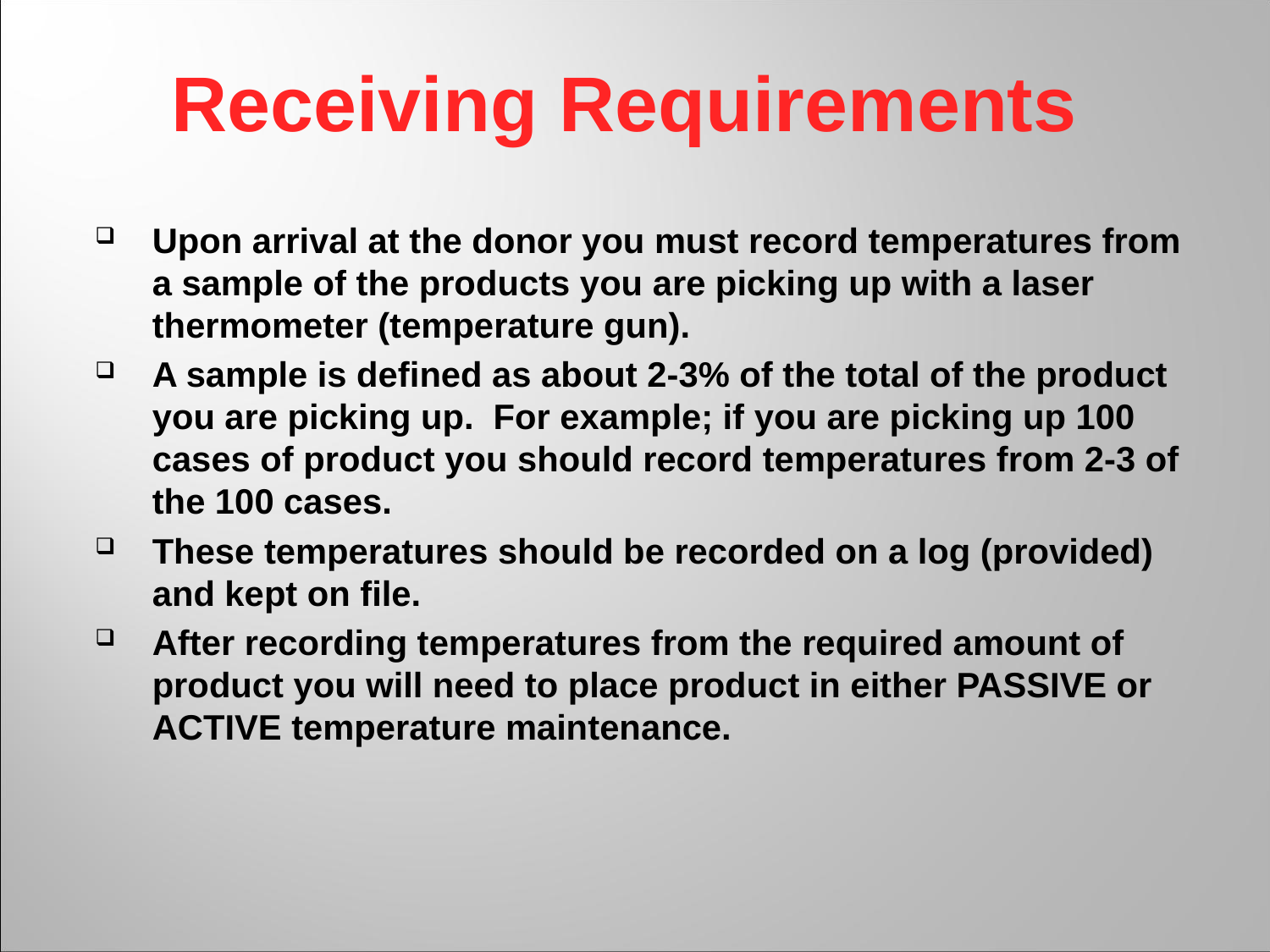

# Receiving Requirements
Upon arrival at the donor you must record temperatures from a sample of the products you are picking up with a laser thermometer (temperature gun).
A sample is defined as about 2-3% of the total of the product you are picking up.  For example; if you are picking up 100 cases of product you should record temperatures from 2-3 of the 100 cases.
These temperatures should be recorded on a log (provided) and kept on file.
After recording temperatures from the required amount of product you will need to place product in either PASSIVE or ACTIVE temperature maintenance.